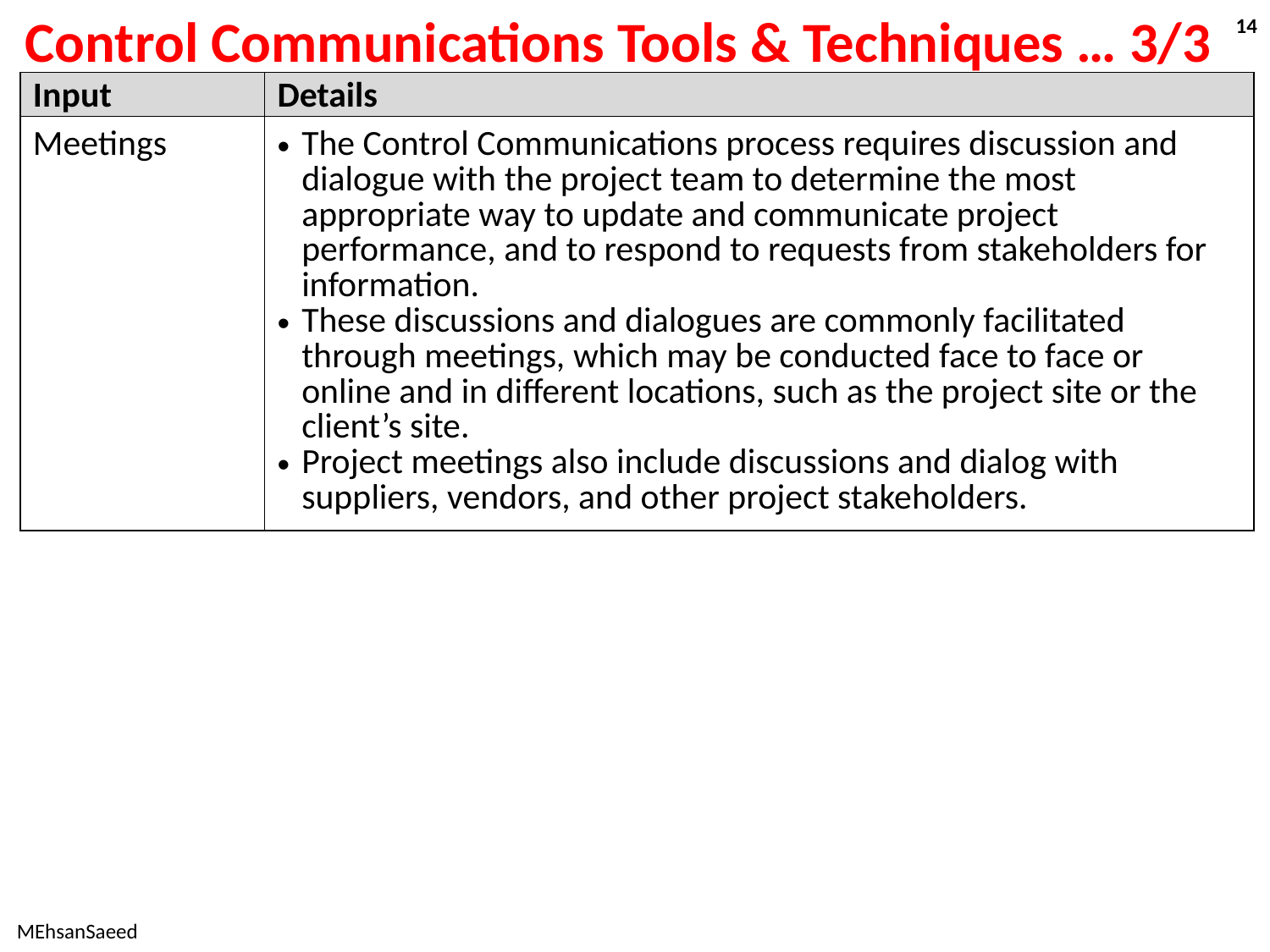

# Control Communications Tools & Techniques … 3/3
14
| Input | Details |
| --- | --- |
| Meetings | The Control Communications process requires discussion and dialogue with the project team to determine the most appropriate way to update and communicate project performance, and to respond to requests from stakeholders for information. These discussions and dialogues are commonly facilitated through meetings, which may be conducted face to face or online and in different locations, such as the project site or the client’s site. Project meetings also include discussions and dialog with suppliers, vendors, and other project stakeholders. |
MEhsanSaeed